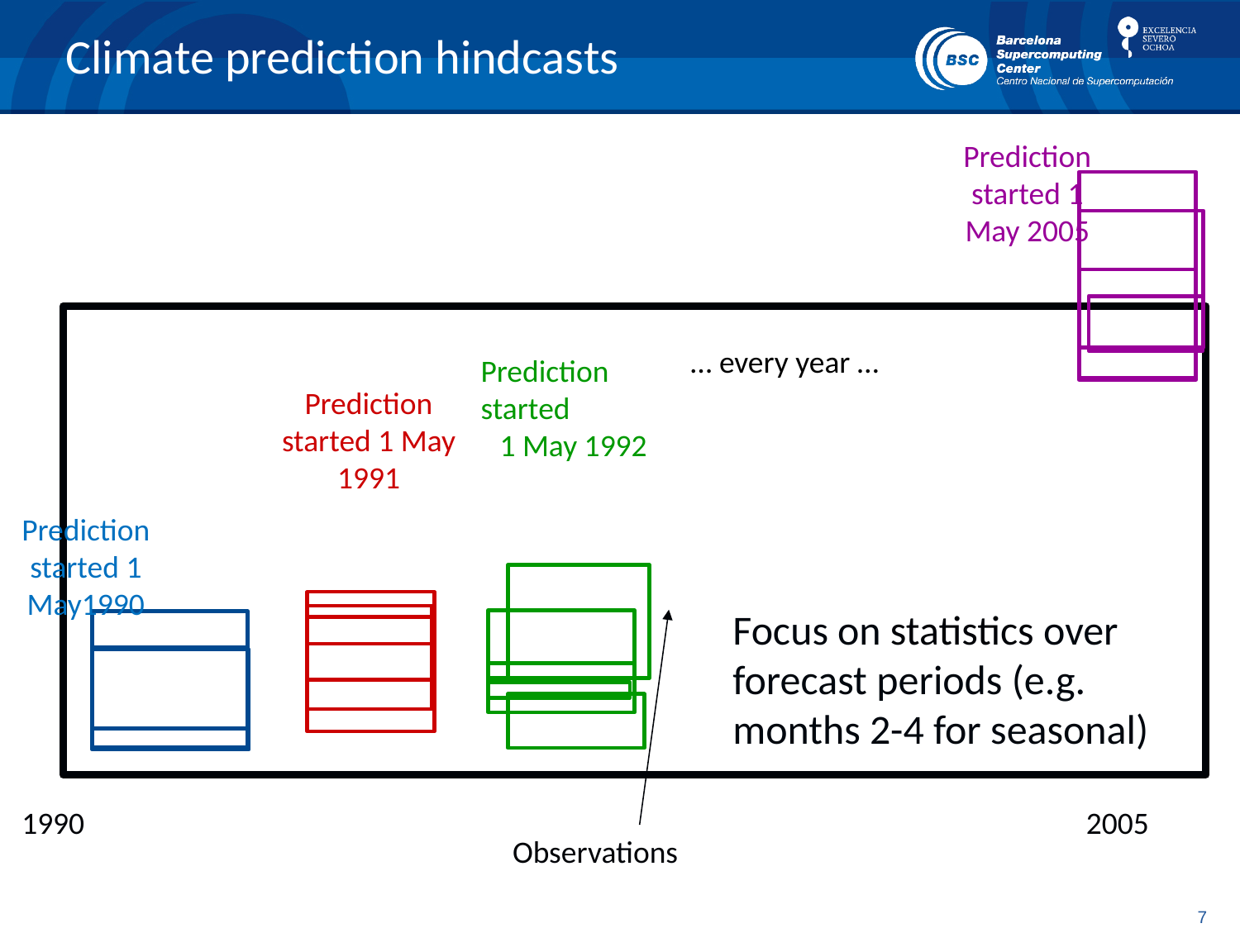

Climate prediction hindcasts
Prediction started 1 May 2005

… every year …
Prediction started
1 May 1992

Prediction started 1 May 1991
Prediction started 1 May1990

Focus on statistics over forecast periods (e.g. months 2-4 for seasonal)

 1990
 2005
Observations